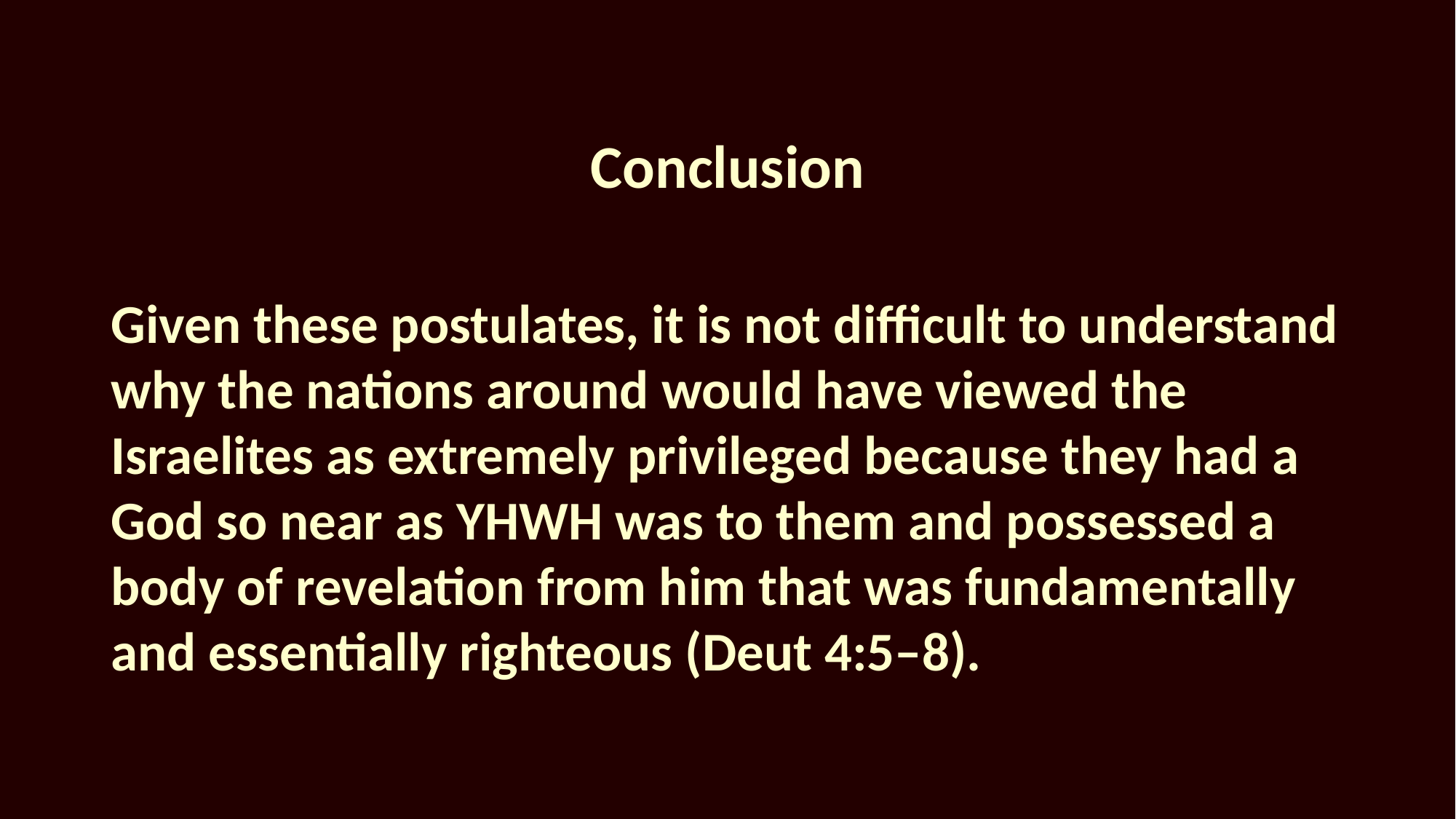

# Conclusion
Given these postulates, it is not difficult to understand why the nations around would have viewed the Israelites as extremely privileged because they had a God so near as YHWH was to them and possessed a body of revelation from him that was fundamentally and essentially righteous (Deut 4:5–8).